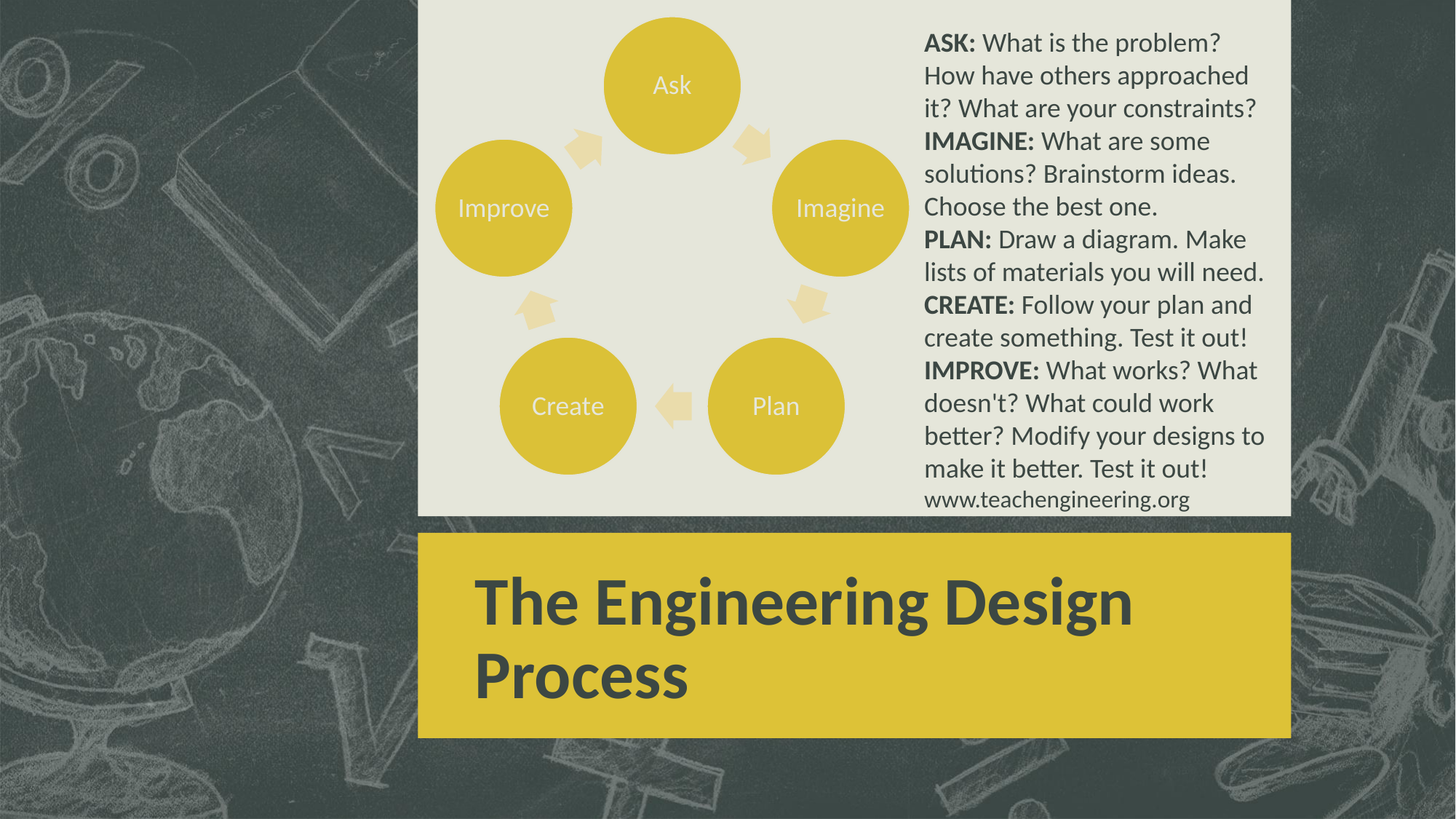

Ask

Improve
Imagine

Create
Plan

ASK: What is the problem? How have others approached it? What are your constraints?
IMAGINE: What are some solutions? Brainstorm ideas. Choose the best one.
PLAN: Draw a diagram. Make lists of materials you will need.
CREATE: Follow your plan and create something. Test it out!
IMPROVE: What works? What doesn't? What could work better? Modify your designs to make it better. Test it out!
www.teachengineering.org
# The Engineering Design Process